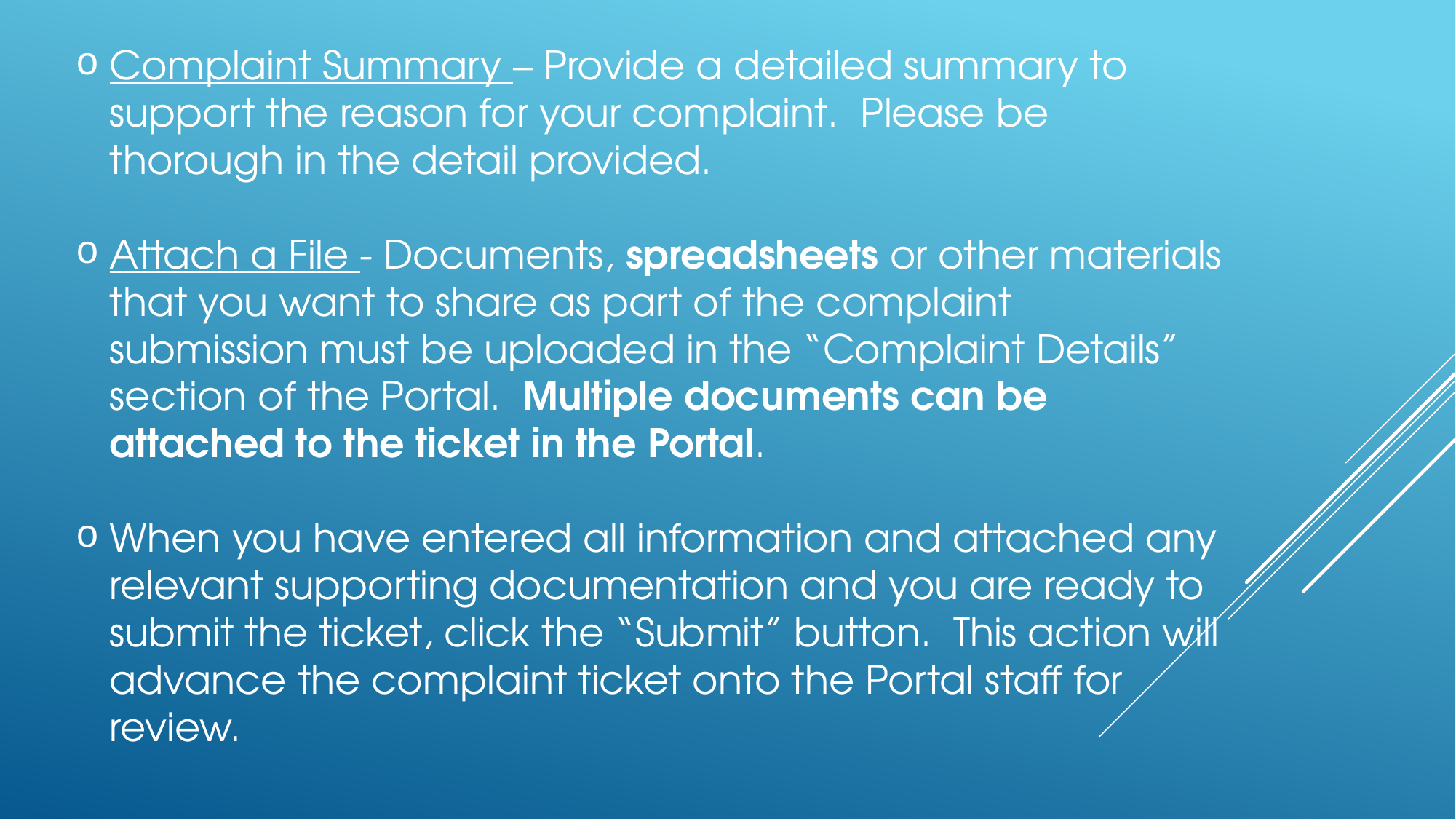

Complaint Summary – Provide a detailed summary to support the reason for your complaint.  Please be thorough in the detail provided.

Attach a File - Documents, spreadsheets or other materials that you want to share as part of the complaint submission must be uploaded in the “Complaint Details” section of the Portal.  Multiple documents can be attached to the ticket in the Portal.

When you have entered all information and attached any relevant supporting documentation and you are ready to submit the ticket, click the “Submit” button.  This action will advance the complaint ticket onto the Portal staff for review.